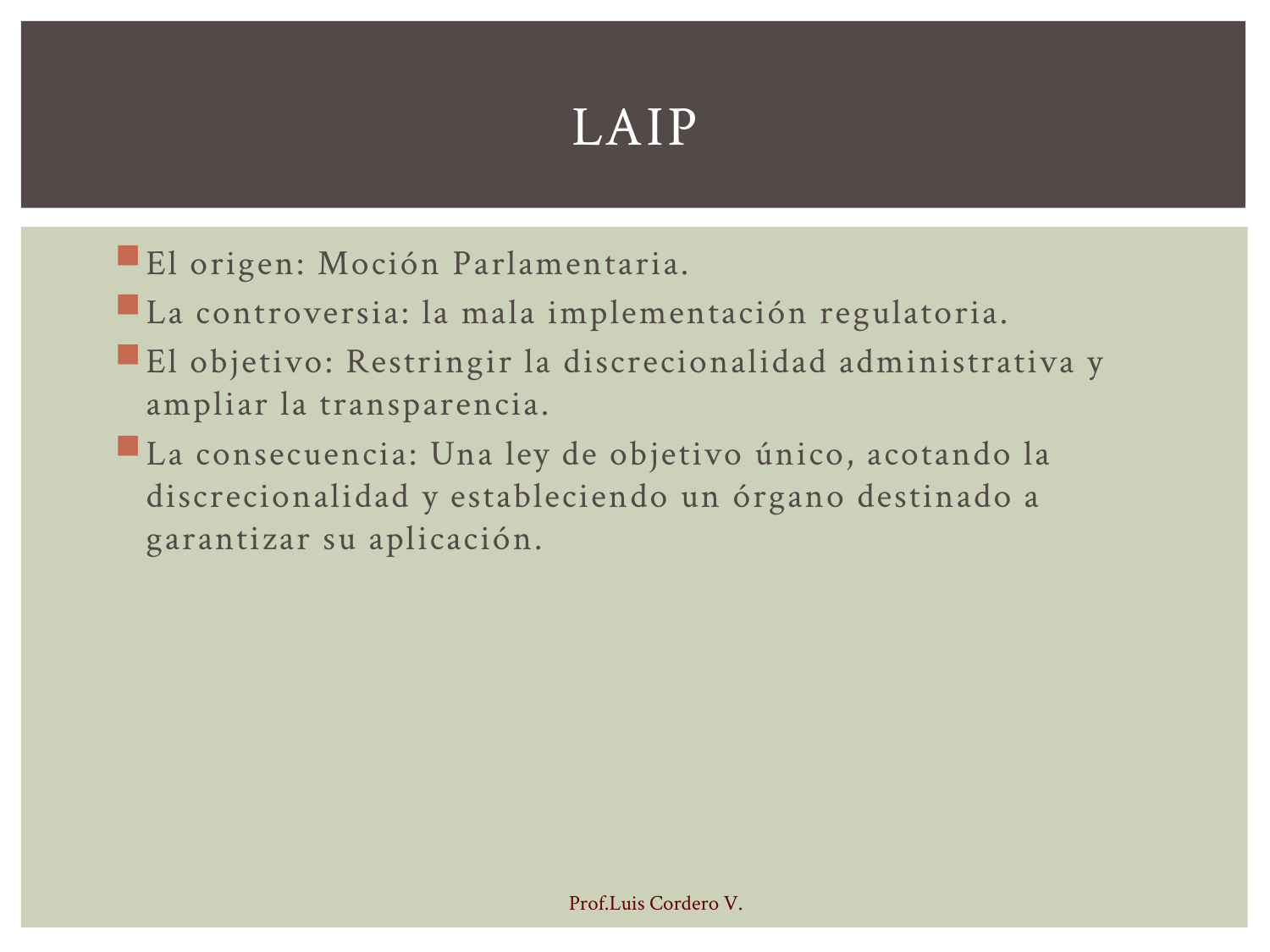

# LAIP
El origen: Moción Parlamentaria.
La controversia: la mala implementación regulatoria.
El objetivo: Restringir la discrecionalidad administrativa y ampliar la transparencia.
La consecuencia: Una ley de objetivo único, acotando la discrecionalidad y estableciendo un órgano destinado a garantizar su aplicación.
Prof.Luis Cordero V.